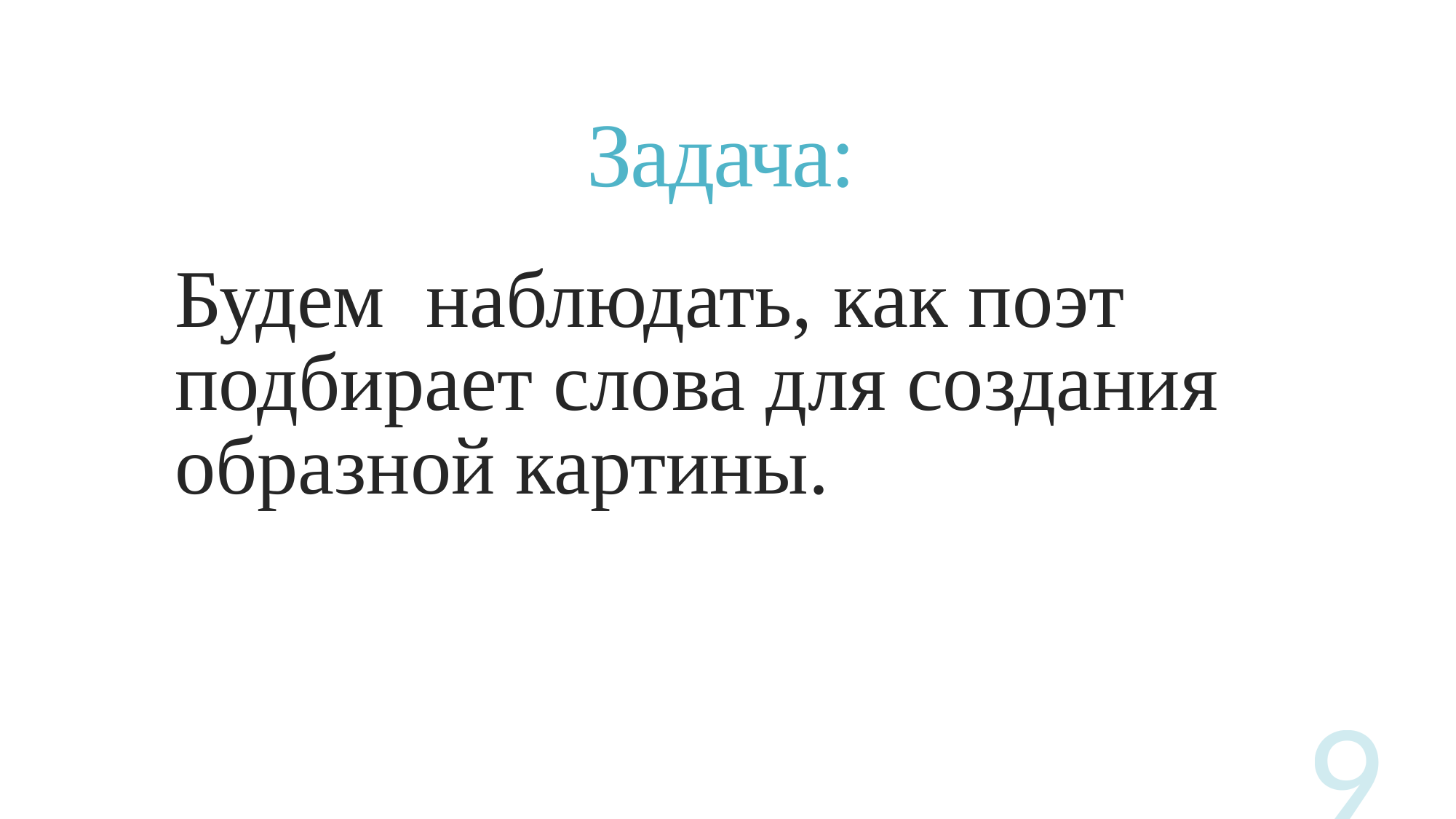

# Задача:
Будем  наблюдать, как поэт подбирает слова для создания образной картины.
9